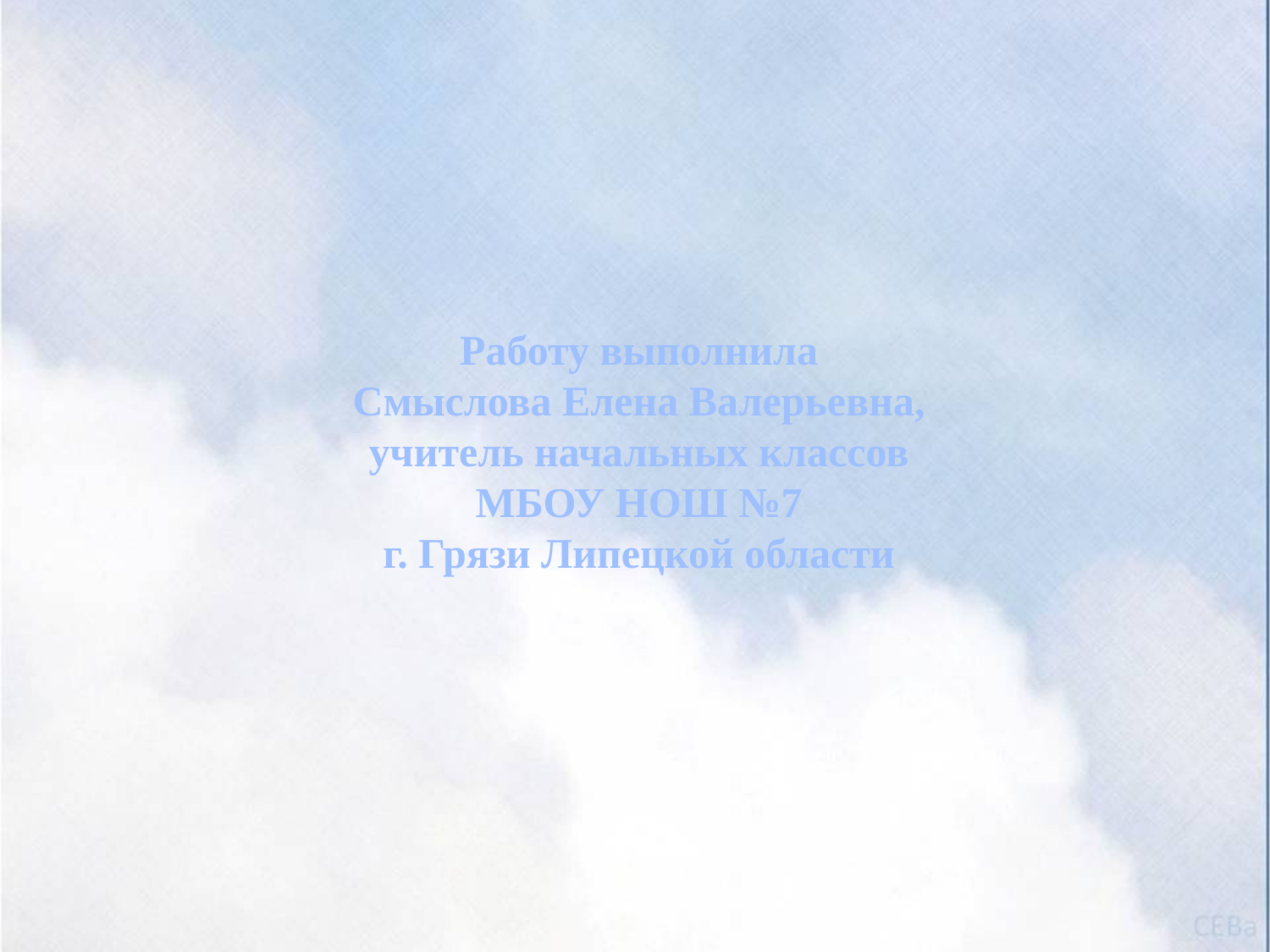

Работу выполнила
Смыслова Елена Валерьевна,
учитель начальных классов
МБОУ НОШ №7
г. Грязи Липецкой области